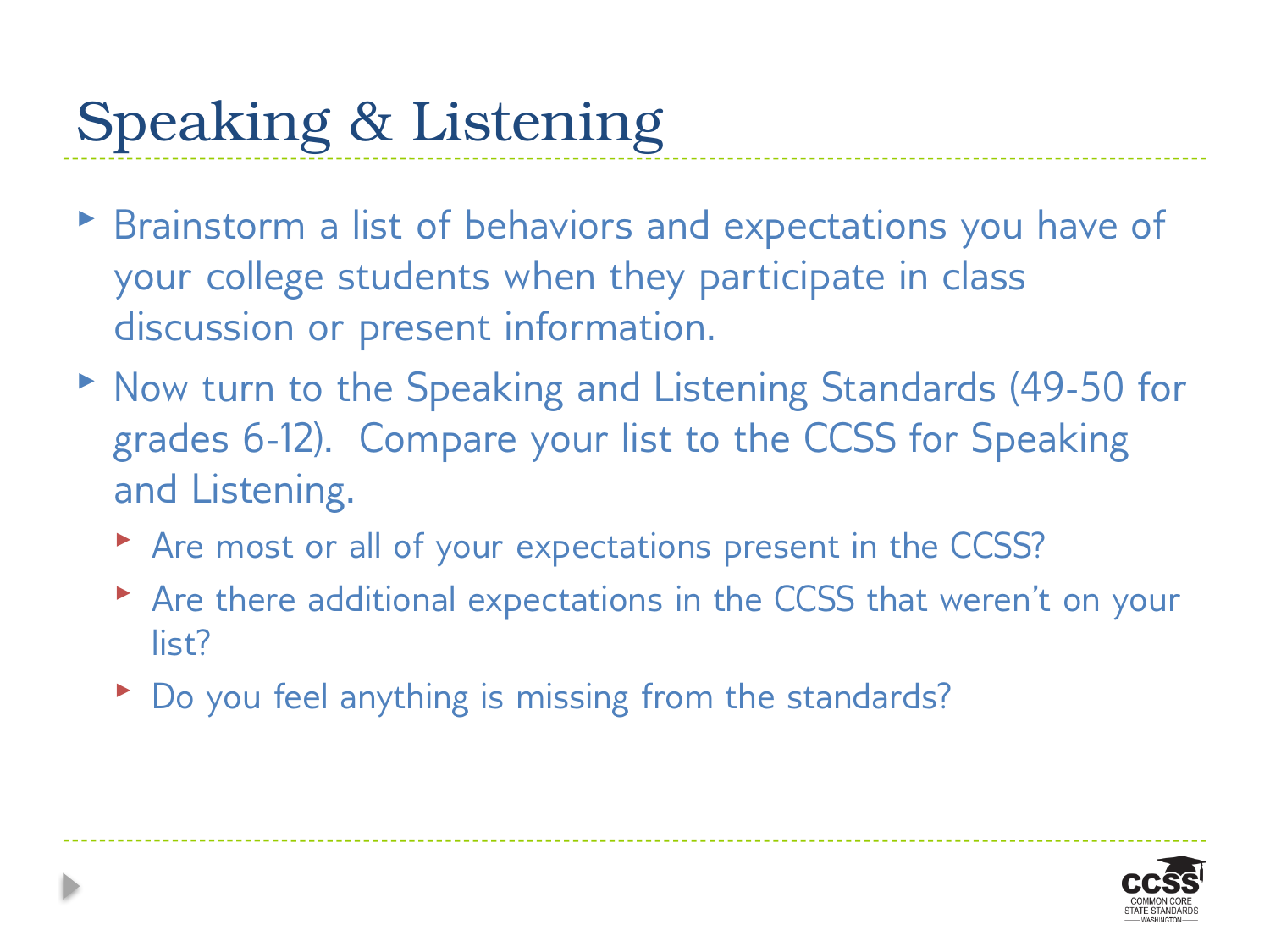

# Speaking & Listening
Brainstorm a list of behaviors and expectations you have of your college students when they participate in class discussion or present information.
Now turn to the Speaking and Listening Standards (49-50 for grades 6-12).  Compare your list to the CCSS for Speaking and Listening.
Are most or all of your expectations present in the CCSS?
Are there additional expectations in the CCSS that weren’t on your list?
Do you feel anything is missing from the standards?